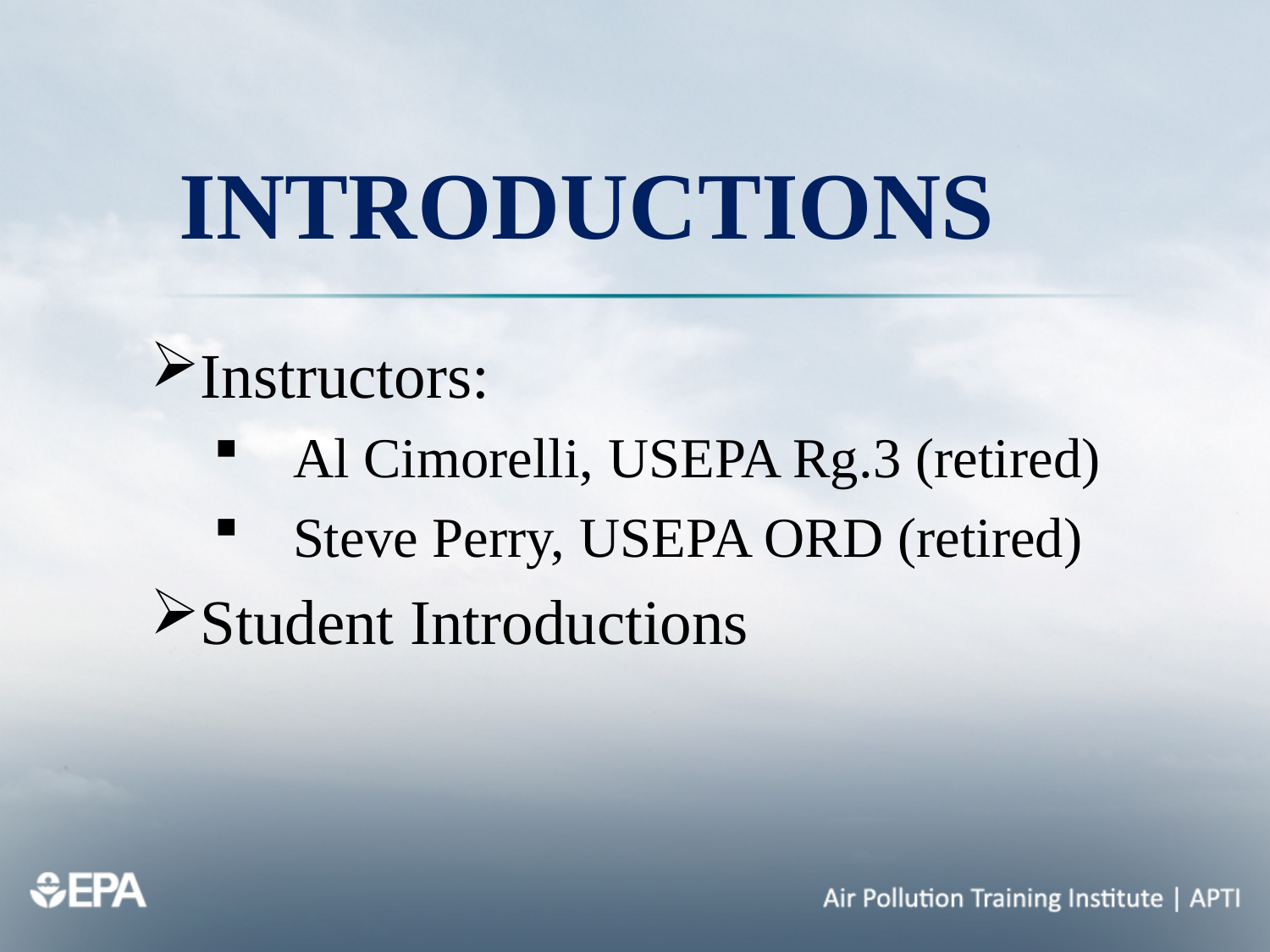

# Introductions
Instructors:
Al Cimorelli, USEPA Rg.3 (retired)
Steve Perry, USEPA ORD (retired)
Student Introductions